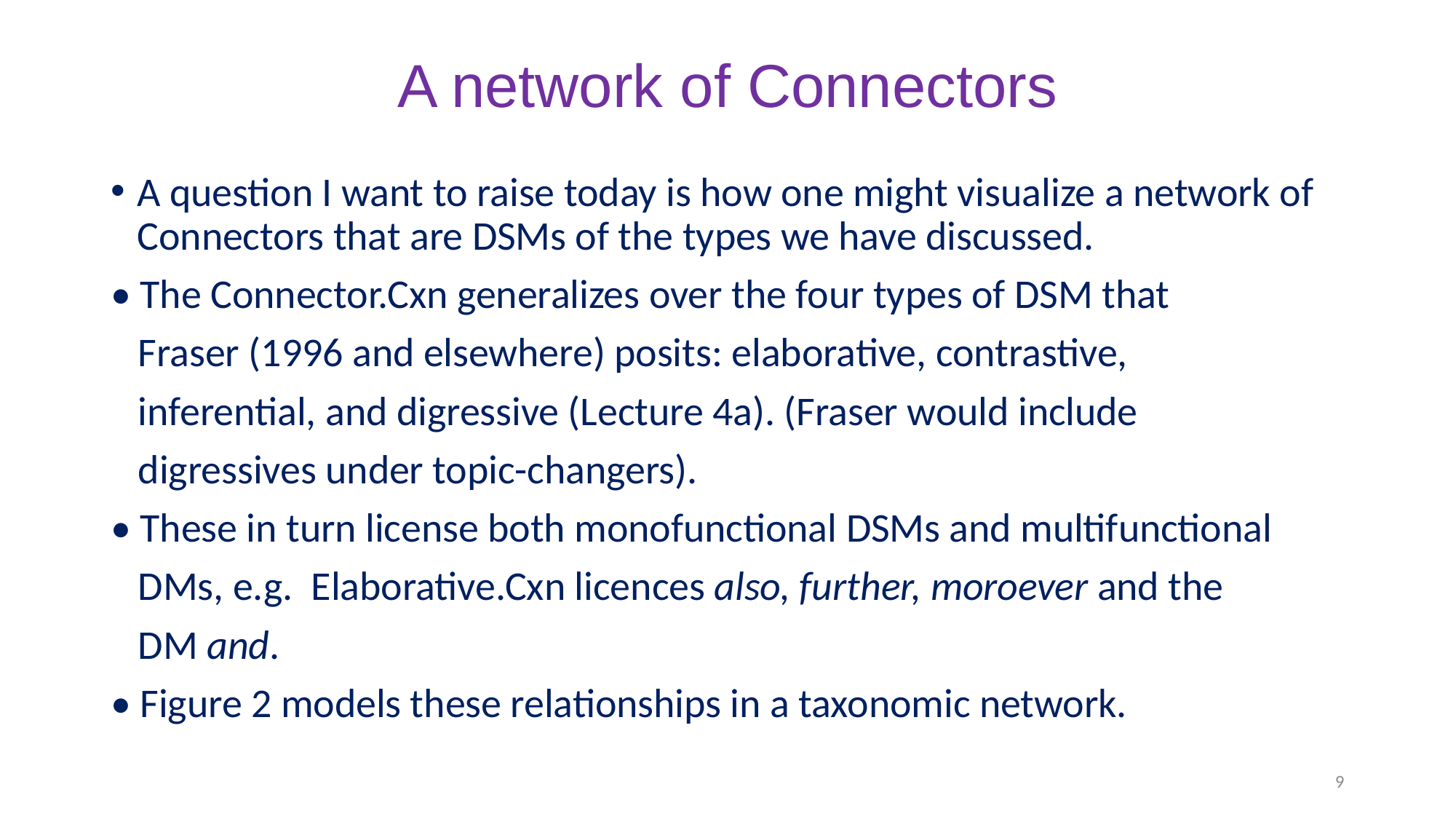

# A network of Connectors
A question I want to raise today is how one might visualize a network of Connectors that are DSMs of the types we have discussed.
• The Connector.Cxn generalizes over the four types of DSM that
   Fraser (1996 and elsewhere) posits: elaborative, contrastive,
   inferential, and digressive (Lecture 4a). (Fraser would include
   digressives under topic-changers).
• These in turn license both monofunctional DSMs and multifunctional
   DMs, e.g.  Elaborative.Cxn licences also, further, moroever and the
   DM and.
• Figure 2 models these relationships in a taxonomic network.

9